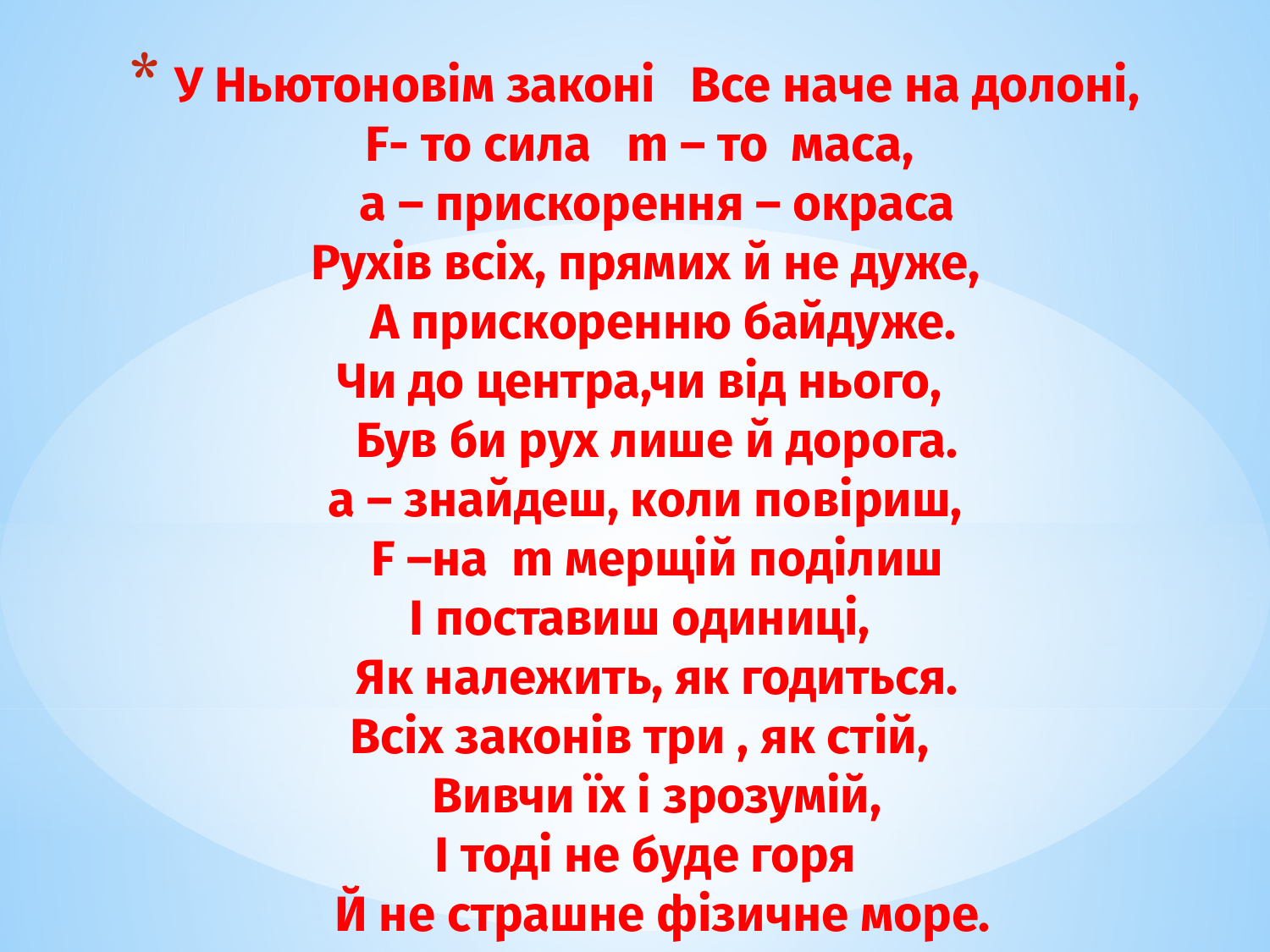

# У Ньютоновім законі   Все наче на долоні, F- то сила   m – то  маса, а – прискорення – окраса Рухів всіх, прямих й не дуже, А прискоренню байдуже. Чи до центра,чи від нього, Був би рух лише й дорога. а – знайдеш, коли повіриш, F –на  m мерщій поділиш І поставиш одиниці, Як належить, як годиться. Всіх законів три , як стій, Вивчи їх і зрозумій, І тоді не буде горя Й не страшне фізичне море.